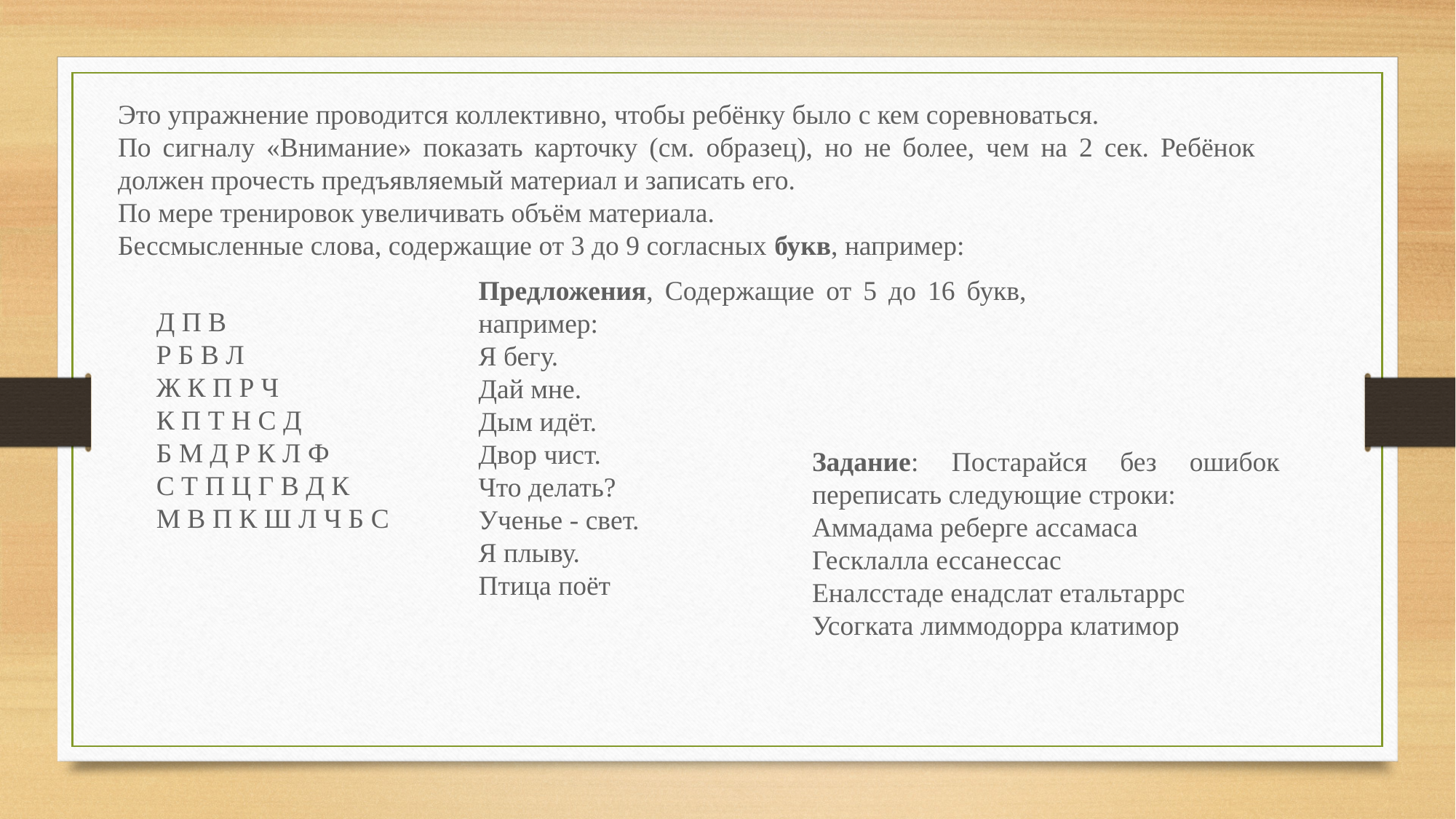

Это упражнение проводится коллективно, чтобы ребёнку было с кем соревноваться.
По сигналу «Внимание» показать карточку (см. образец), но не более, чем на 2 сек. Ребёнок должен прочесть предъявляемый материал и записать его.
По мере тренировок увеличивать объём материала.
Бессмысленные слова, содержащие от 3 до 9 согласных букв, например:
Предложения, Содержащие от 5 до 16 букв, например:
Я бегу.
Дай мне.
Дым идёт.
Двор чист.
Что делать?
Ученье - свет.
Я плыву.
Птица поёт
Д П В
Р Б В Л
Ж К П Р Ч
К П Т Н С Д
Б М Д Р К Л Ф
С Т П Ц Г В Д К
М В П К Ш Л Ч Б С
Задание: Постарайся без ошибок переписать следующие строки:
Аммадама реберге ассамаса
Гесклалла ессанессас
Еналсстаде енадслат етальтаррс
Усогката лиммодорра клатимор